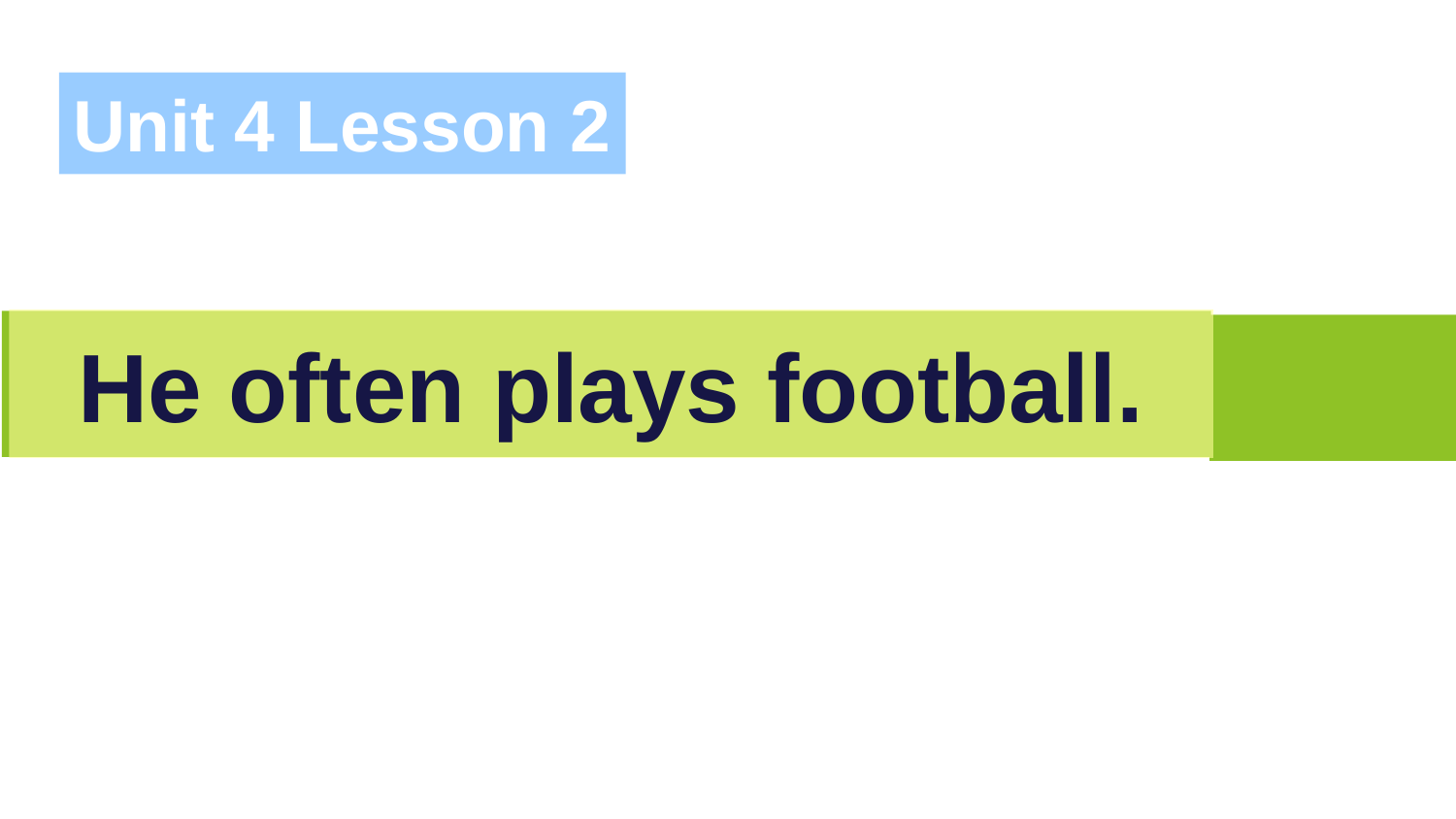

Unit 4 Lesson 2
# He often plays football.